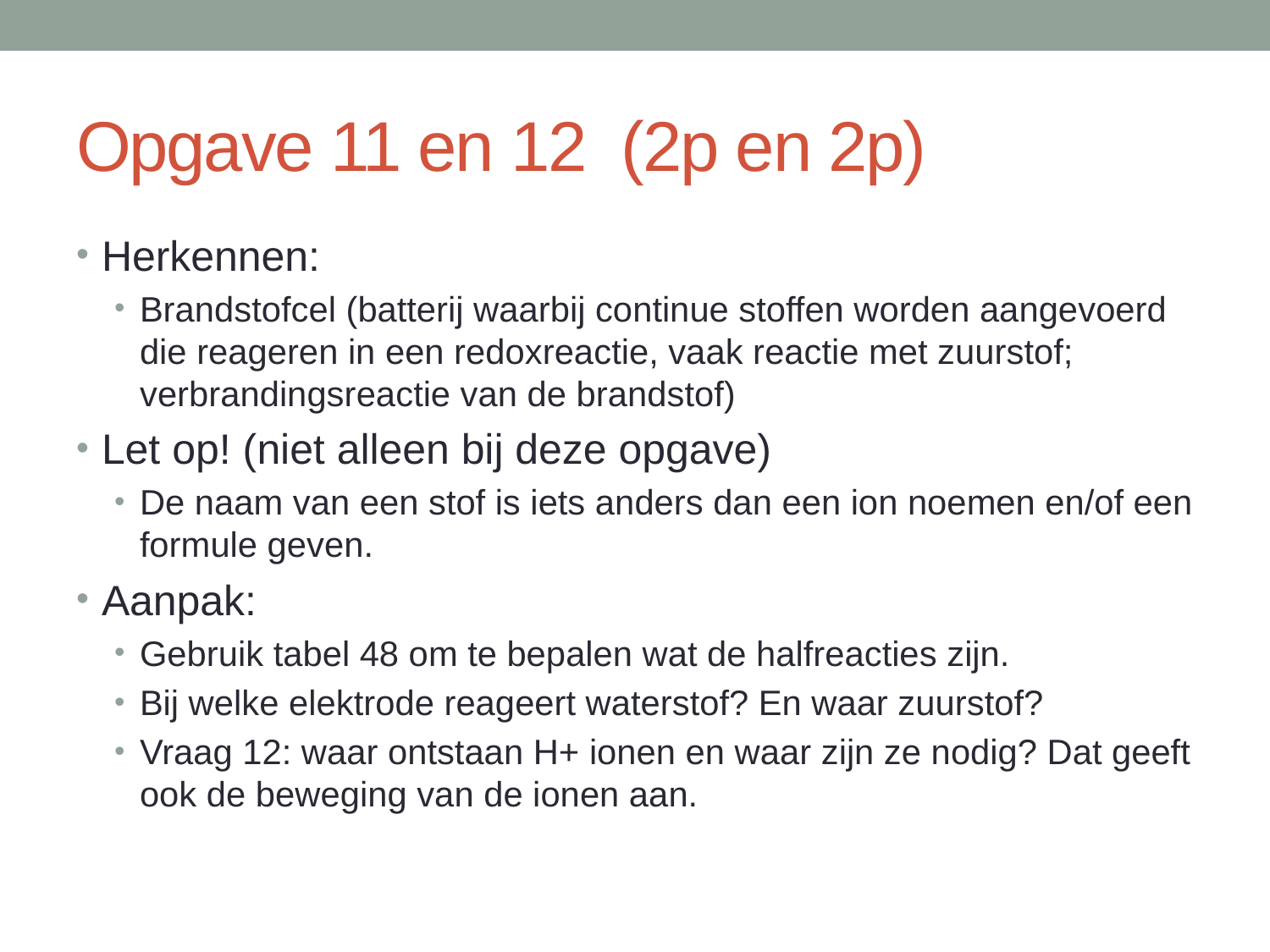

# Opgave 11 en 12  (2p en 2p)
Herkennen:
Brandstofcel (batterij waarbij continue stoffen worden aangevoerd die reageren in een redoxreactie, vaak reactie met zuurstof; verbrandingsreactie van de brandstof)
Let op! (niet alleen bij deze opgave)
De naam van een stof is iets anders dan een ion noemen en/of een formule geven.
Aanpak:
Gebruik tabel 48 om te bepalen wat de halfreacties zijn.
Bij welke elektrode reageert waterstof? En waar zuurstof?
Vraag 12: waar ontstaan H+ ionen en waar zijn ze nodig? Dat geeft ook de beweging van de ionen aan.